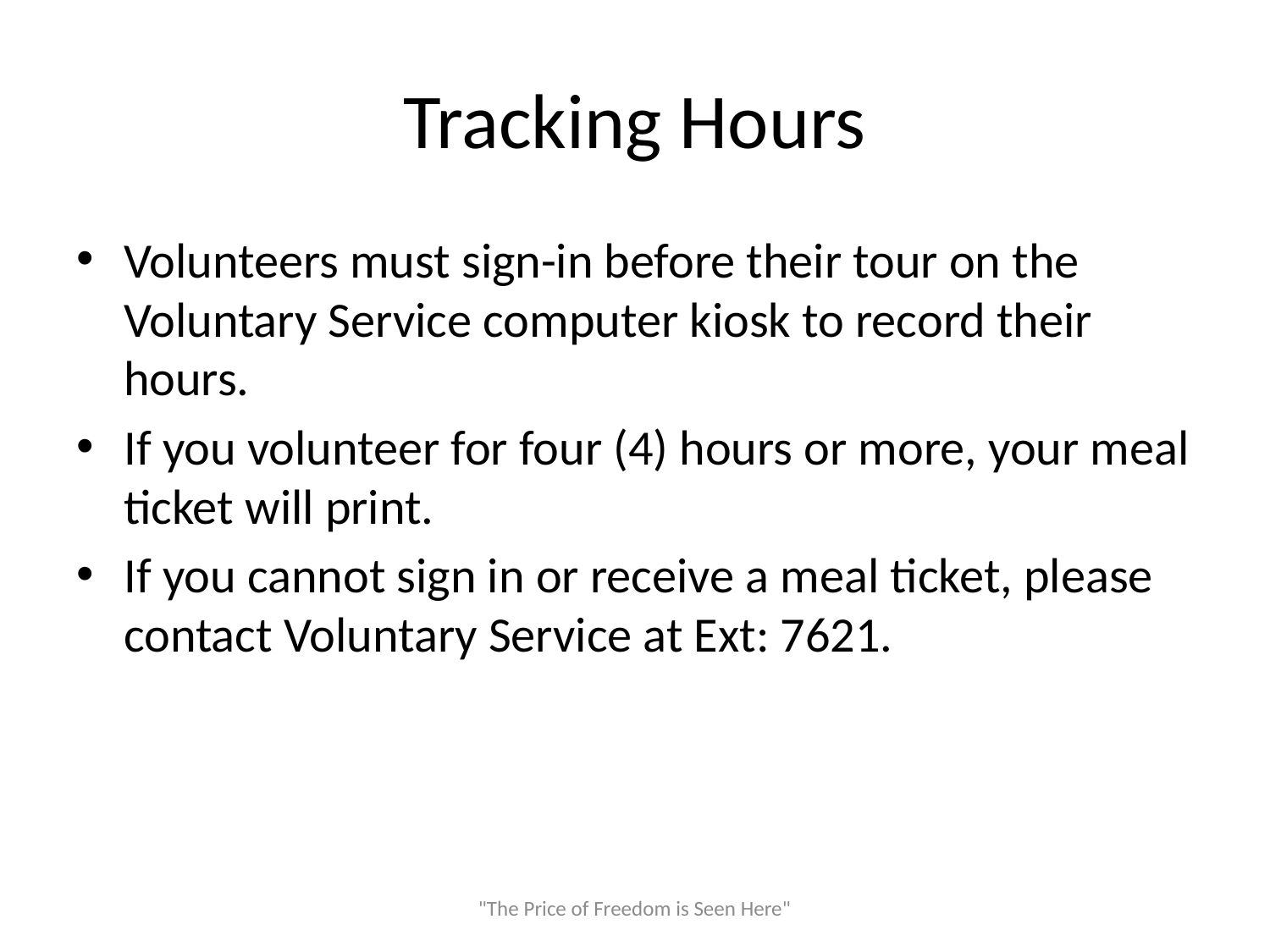

# Tracking Hours
Volunteers must sign-in before their tour on the Voluntary Service computer kiosk to record their hours.
If you volunteer for four (4) hours or more, your meal ticket will print.
If you cannot sign in or receive a meal ticket, please contact Voluntary Service at Ext: 7621.

"The Price of Freedom is Seen Here"